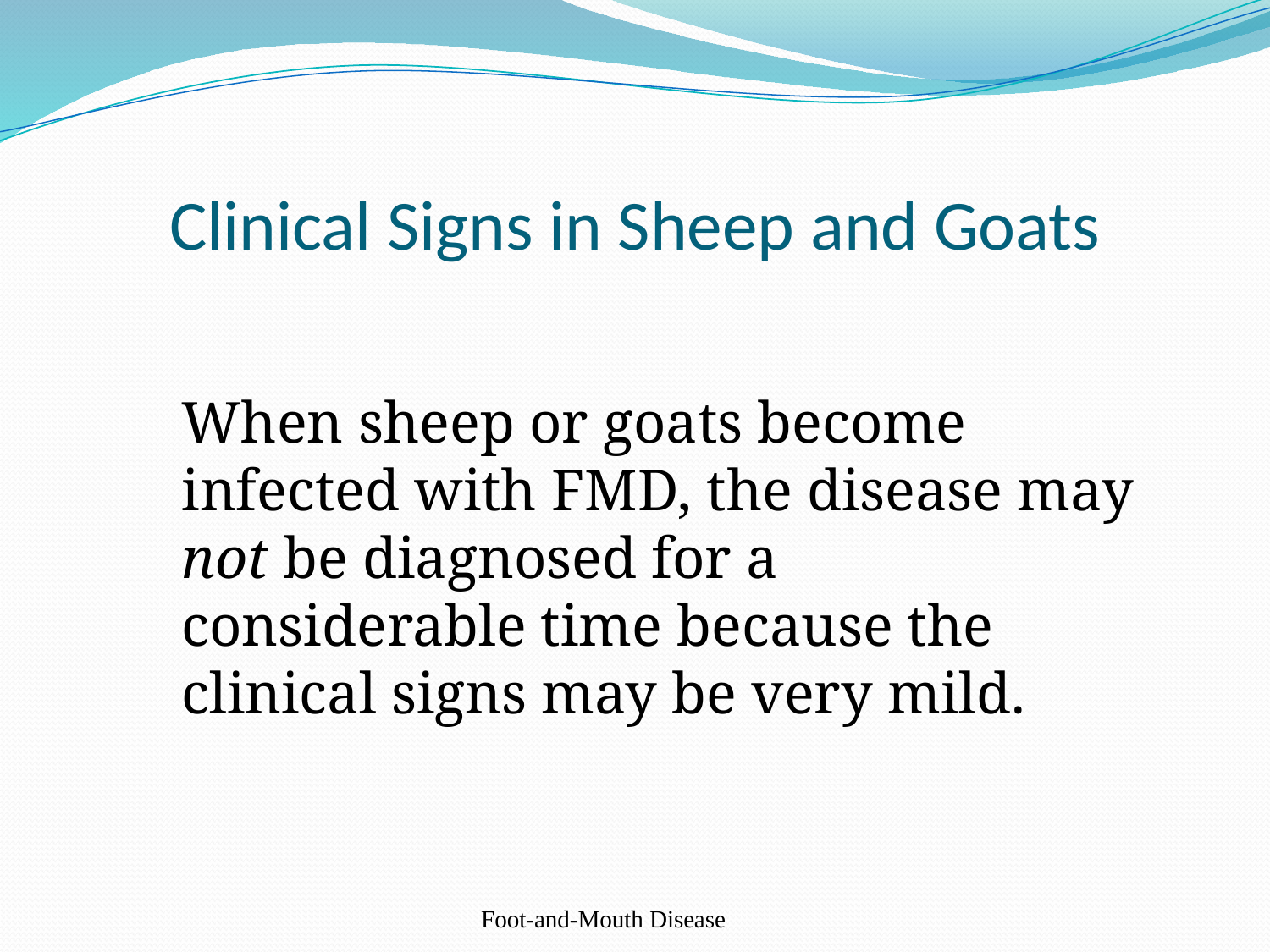

Clinical Signs in Sheep and Goats
When sheep or goats become infected with FMD, the disease may not be diagnosed for a considerable time because the clinical signs may be very mild.

Foot-and-Mouth Disease